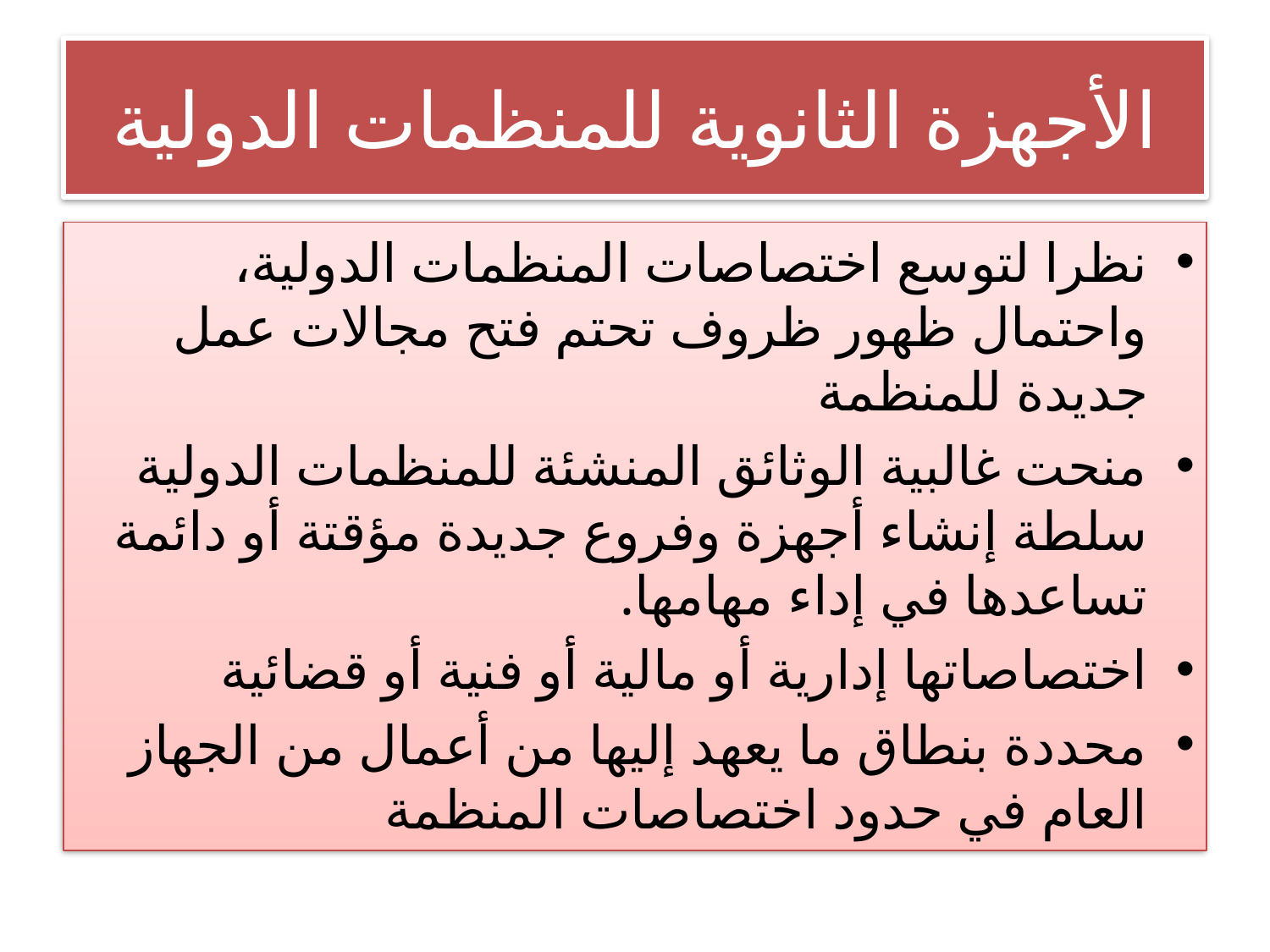

# الأجهزة الثانوية للمنظمات الدولية
نظرا لتوسع اختصاصات المنظمات الدولية، واحتمال ظهور ظروف تحتم فتح مجالات عمل جديدة للمنظمة
منحت غالبية الوثائق المنشئة للمنظمات الدولية سلطة إنشاء أجهزة وفروع جديدة مؤقتة أو دائمة تساعدها في إداء مهامها.
اختصاصاتها إدارية أو مالية أو فنية أو قضائية
محددة بنطاق ما يعهد إليها من أعمال من الجهاز العام في حدود اختصاصات المنظمة